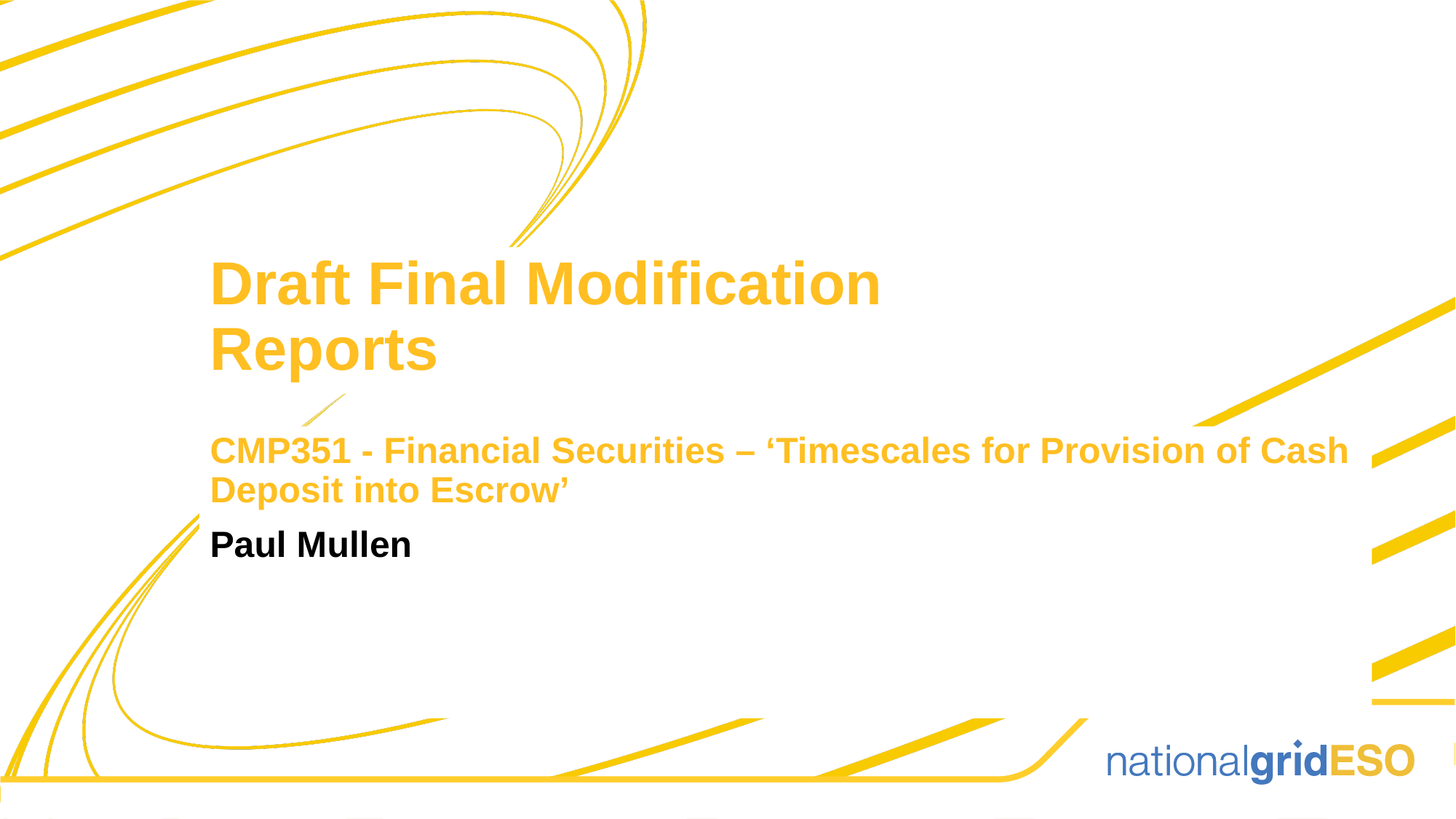

Draft Final Modification Reports
CMP351 - Financial Securities – ‘Timescales for Provision of Cash Deposit into Escrow’
Paul Mullen